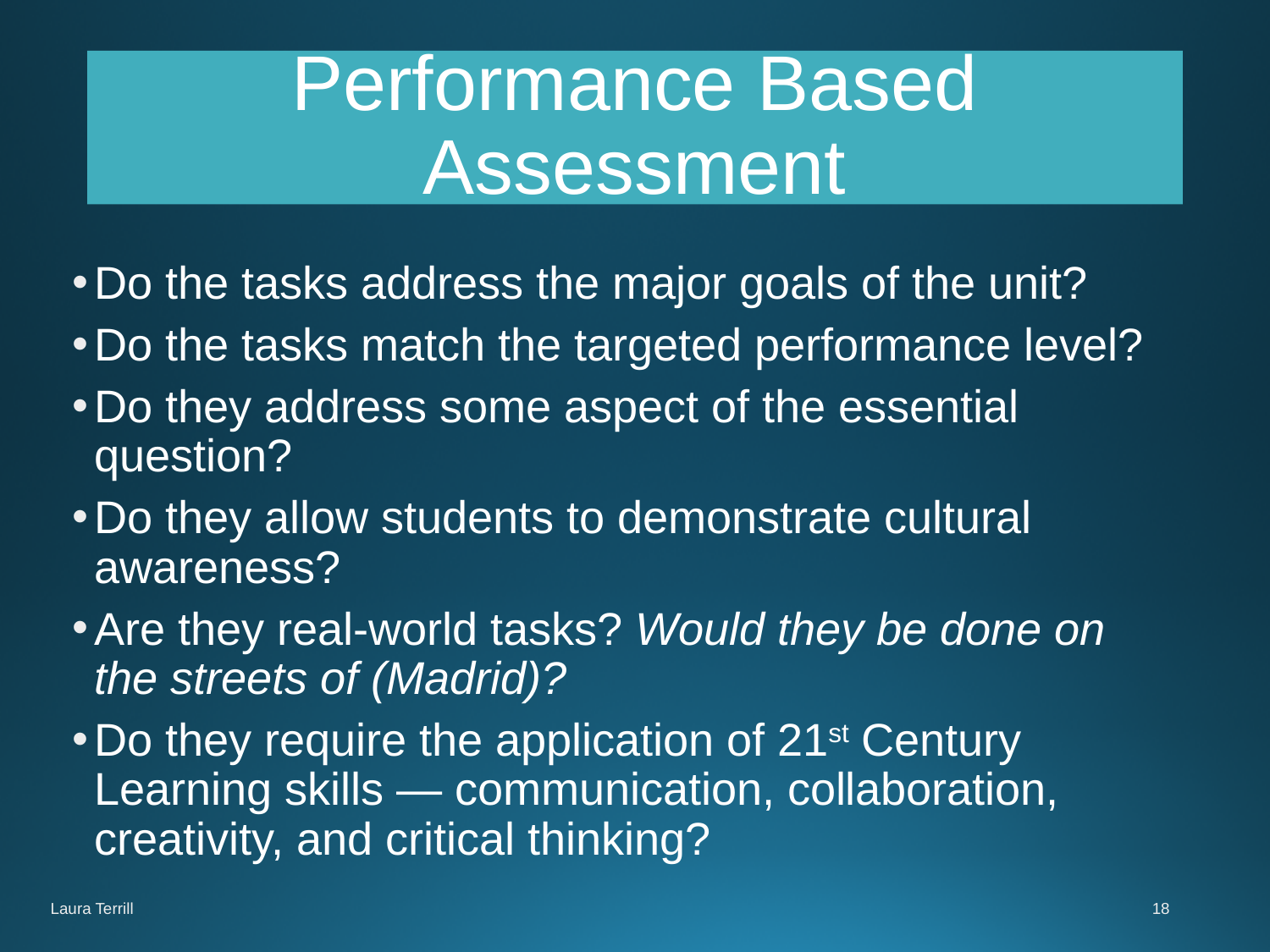

# Performance Based Assessment
Do the tasks address the major goals of the unit?
Do the tasks match the targeted performance level?
Do they address some aspect of the essential question?
Do they allow students to demonstrate cultural awareness?
Are they real-world tasks? Would they be done on the streets of (Madrid)?
Do they require the application of 21st Century Learning skills — communication, collaboration, creativity, and critical thinking?
Laura Terrill
18